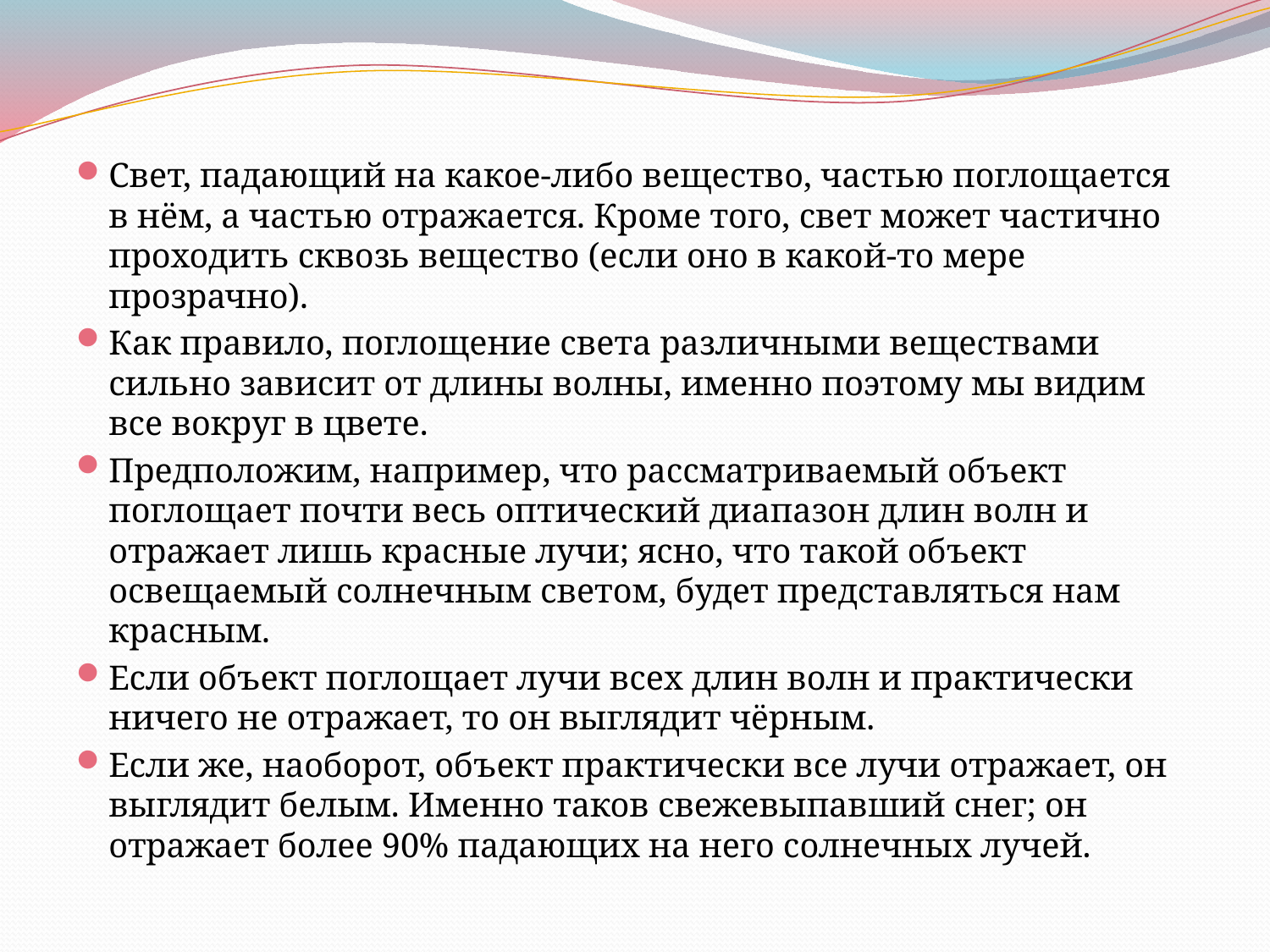

Свет, падающий на какое-либо вещество, частью поглощается в нём, а частью отражается. Кроме того, свет может частично проходить сквозь вещество (если оно в какой-то мере прозрачно).
Как правило, поглощение света различными веществами сильно зависит от длины волны, именно поэтому мы видим все вокруг в цвете.
Предположим, например, что рассматриваемый объект поглощает почти весь оптический диапазон длин волн и отражает лишь красные лучи; ясно, что такой объект освещаемый солнечным светом, будет представляться нам красным.
Если объект поглощает лучи всех длин волн и практически ничего не отражает, то он выглядит чёрным.
Если же, наоборот, объект практически все лучи отражает, он выглядит белым. Именно таков свежевыпавший снег; он отражает более 90% падающих на него солнечных лучей.